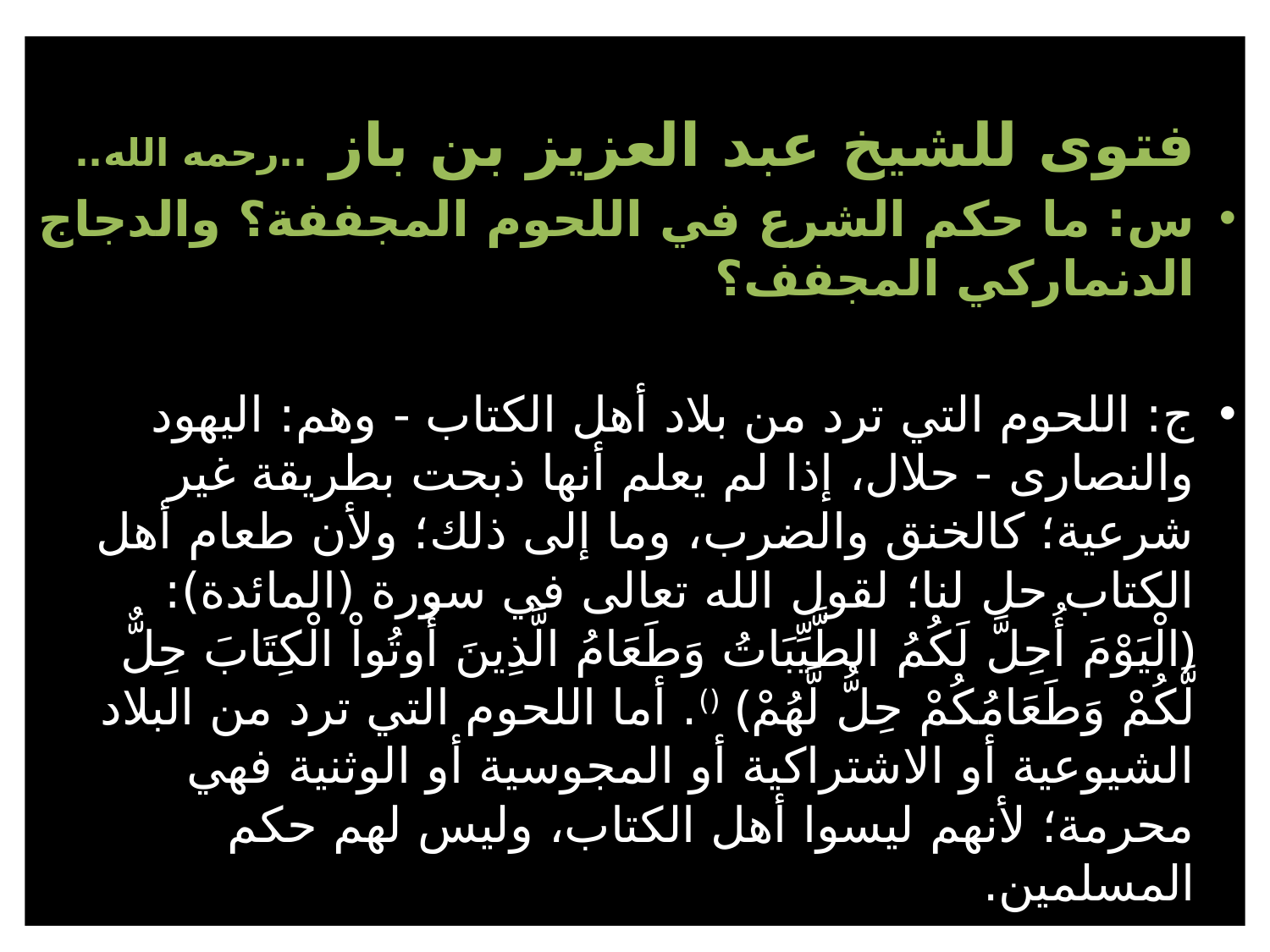

فتوى للشيخ عبد العزيز بن باز ..رحمه الله..
س: ما حكم الشرع في اللحوم المجففة؟ والدجاج الدنماركي المجفف؟

ج: اللحوم التي ترد من بلاد أهل الكتاب - وهم: اليهود والنصارى - حلال، إذا لم يعلم أنها ذبحت بطريقة غير شرعية؛ كالخنق والضرب، وما إلى ذلك؛ ولأن طعام أهل الكتاب حل لنا؛ لقول الله تعالى في سورة (المائدة): ﴿الْيَوْمَ أُحِلَّ لَكُمُ الطَّيِّبَاتُ وَطَعَامُ الَّذِينَ أُوتُواْ الْكِتَابَ حِلٌّ لَّكُمْ وَطَعَامُكُمْ حِلُّ لَّهُمْ﴾ (). أما اللحوم التي ترد من البلاد الشيوعية أو الاشتراكية أو المجوسية أو الوثنية فهي محرمة؛ لأنهم ليسوا أهل الكتاب، وليس لهم حكم المسلمين.